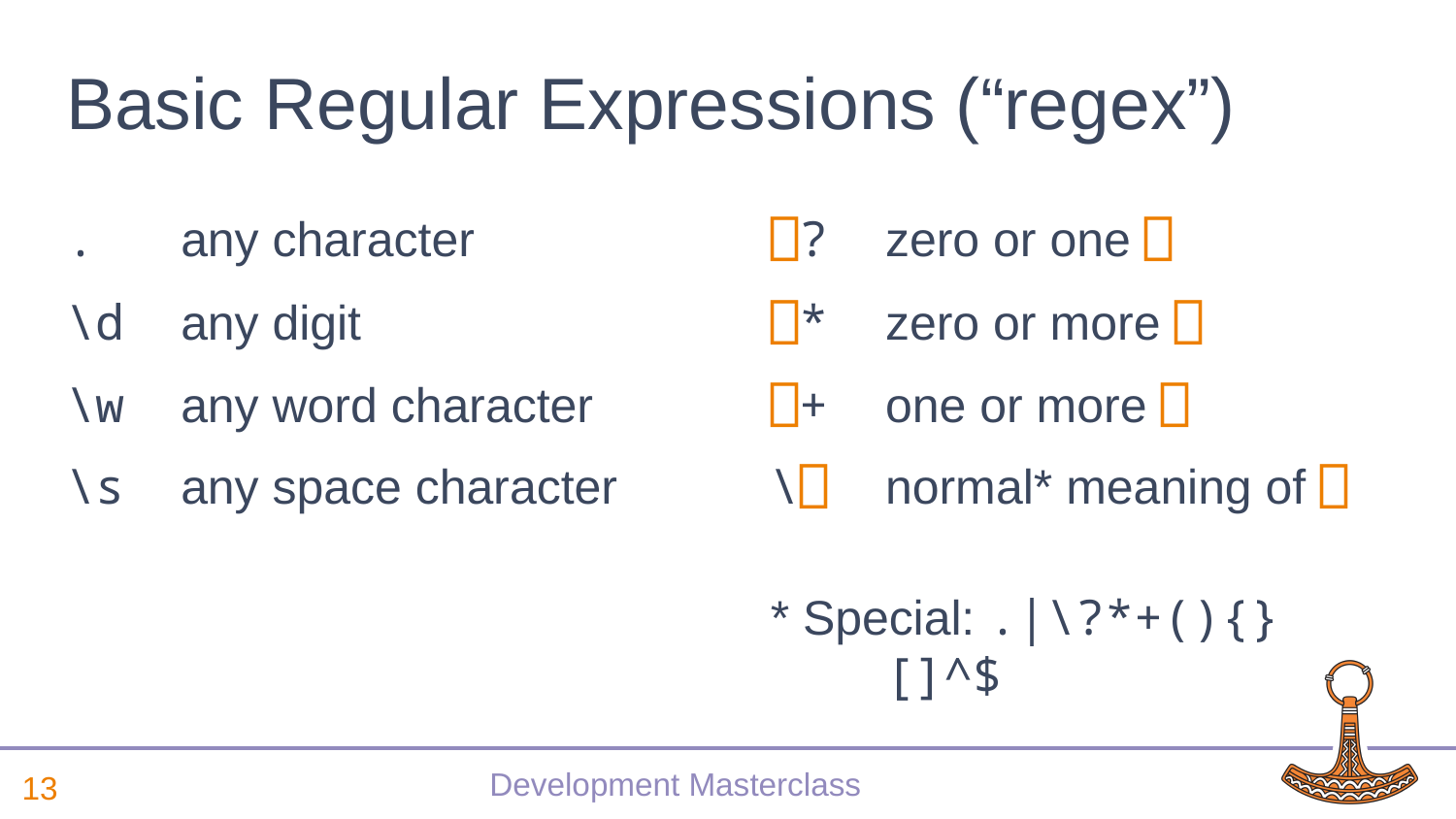

# Basic Regular Expressions (“regex”)
.	any character
\d	any digit
\w	any word character
\s	any space character
⎕?	zero or one ⎕
⎕* 	zero or more ⎕
⎕+	one or more ⎕
\⎕	normal* meaning of ⎕
* Special: .|\?*+(){}[]^$